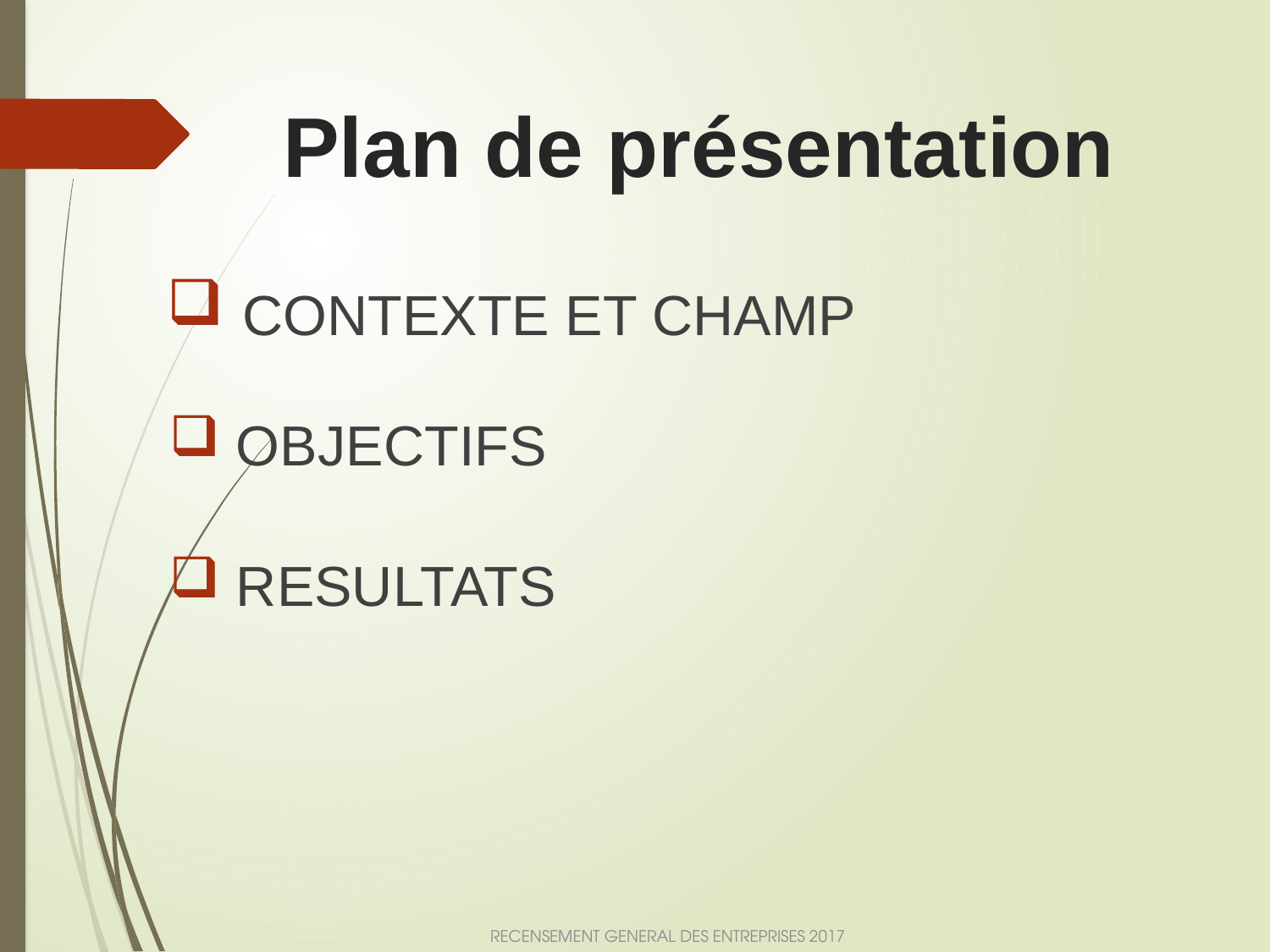

# Plan de présentation
 CONTEXTE ET CHAMP

 OBJECTIFS

 RESULTATS

RECENSEMENT GENERAL DES ENTREPRISES 2017